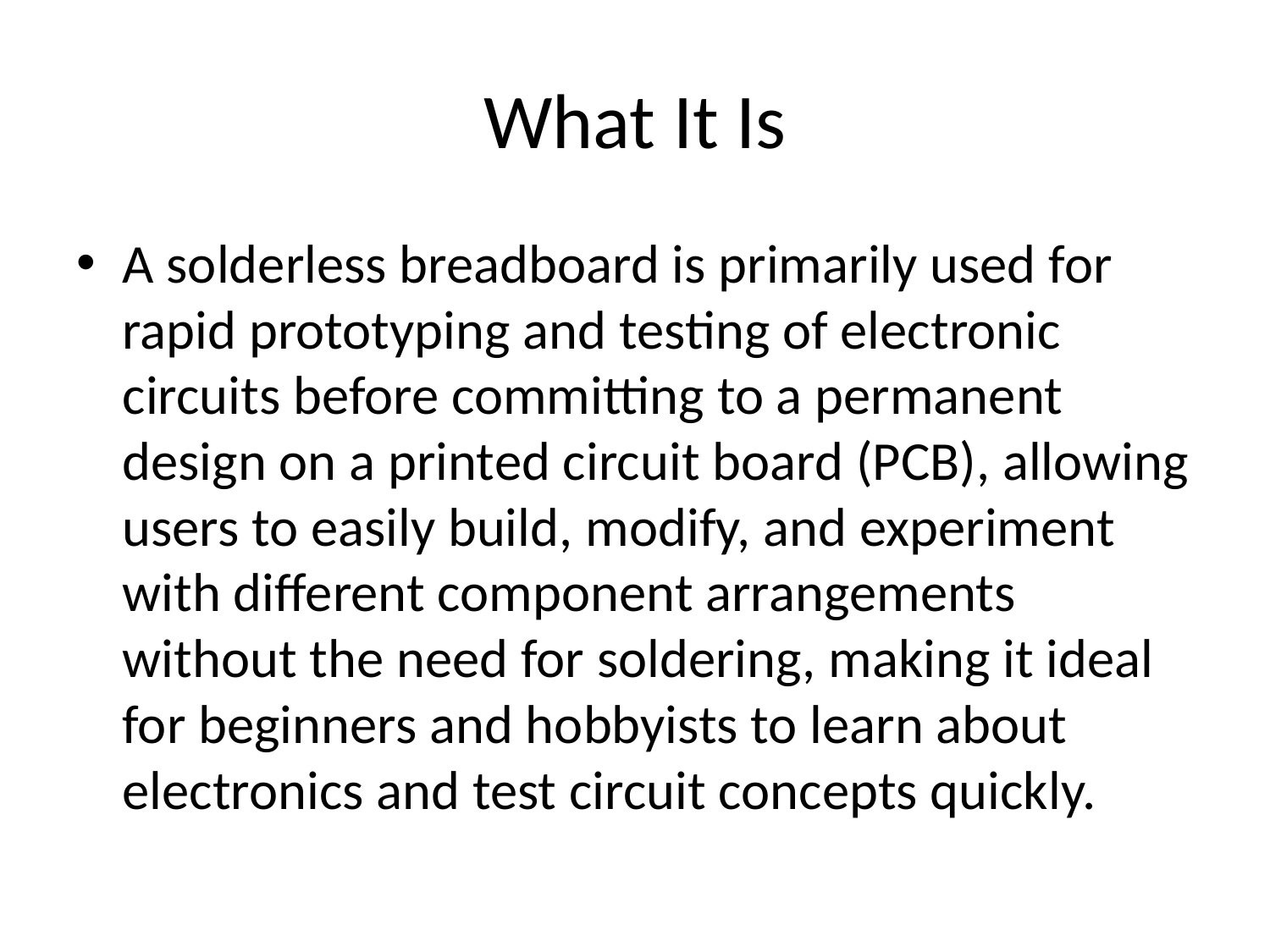

# What It Is
A solderless breadboard is primarily used for rapid prototyping and testing of electronic circuits before committing to a permanent design on a printed circuit board (PCB), allowing users to easily build, modify, and experiment with different component arrangements without the need for soldering, making it ideal for beginners and hobbyists to learn about electronics and test circuit concepts quickly.